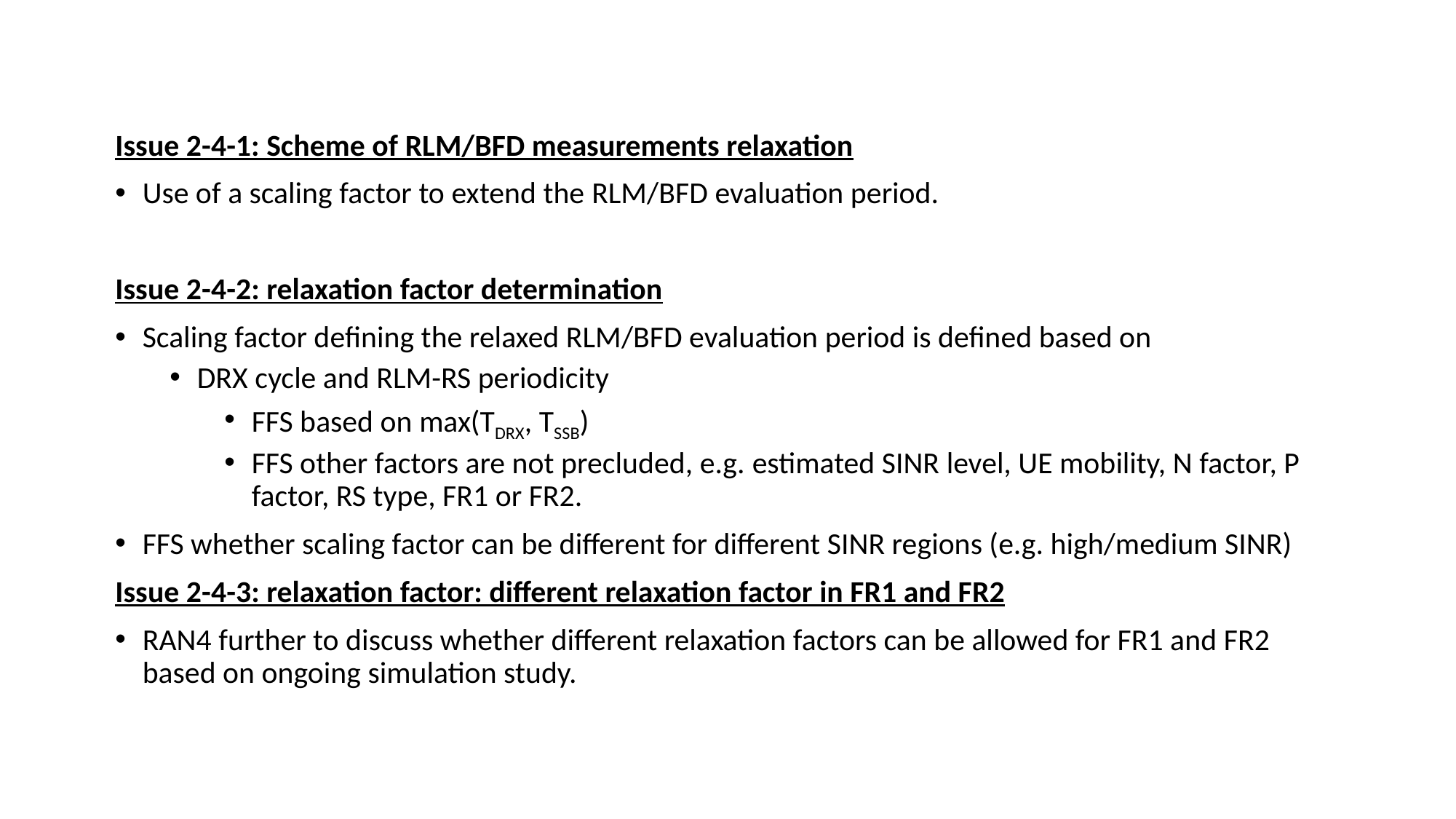

Issue 2-4-1: Scheme of RLM/BFD measurements relaxation
Use of a scaling factor to extend the RLM/BFD evaluation period.

Issue 2-4-2: relaxation factor determination
Scaling factor defining the relaxed RLM/BFD evaluation period is defined based on
DRX cycle and RLM-RS periodicity
FFS based on max(TDRX, TSSB)
FFS other factors are not precluded, e.g. estimated SINR level, UE mobility, N factor, P factor, RS type, FR1 or FR2.
FFS whether scaling factor can be different for different SINR regions (e.g. high/medium SINR)
Issue 2-4-3: relaxation factor: different relaxation factor in FR1 and FR2
RAN4 further to discuss whether different relaxation factors can be allowed for FR1 and FR2 based on ongoing simulation study.